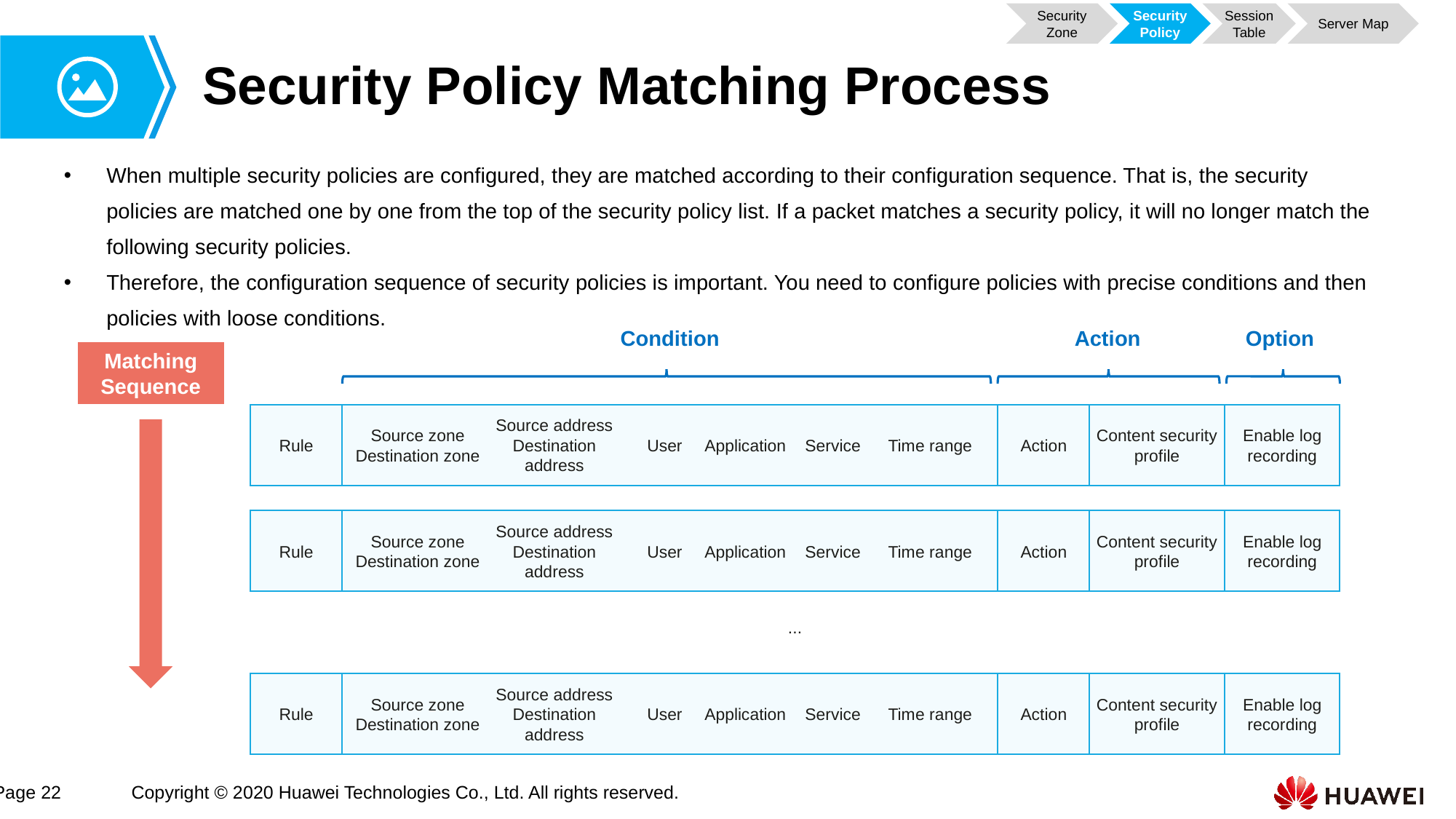

Security Zone
Security Policy
Session Table
Server Map
# Security Policy Matching Process

When multiple security policies are configured, they are matched according to their configuration sequence. That is, the security policies are matched one by one from the top of the security policy list. If a packet matches a security policy, it will no longer match the following security policies.
Therefore, the configuration sequence of security policies is important. You need to configure policies with precise conditions and then policies with loose conditions.

Condition
Action
Option
Matching Sequence
Rule

Action
Content security profile
Enable log recording
Source zone
Destination zone
Source address
Destination address

User
Application
Service
Time range
Rule

Action
Content security profile
Enable log recording
Source zone
Destination zone
Source address
Destination address
User
Application
Service
Time range
...
Rule

Action
Content security profile
Enable log recording
Source zone
Destination zone
Source address
Destination address
User
Application
Service
Time range